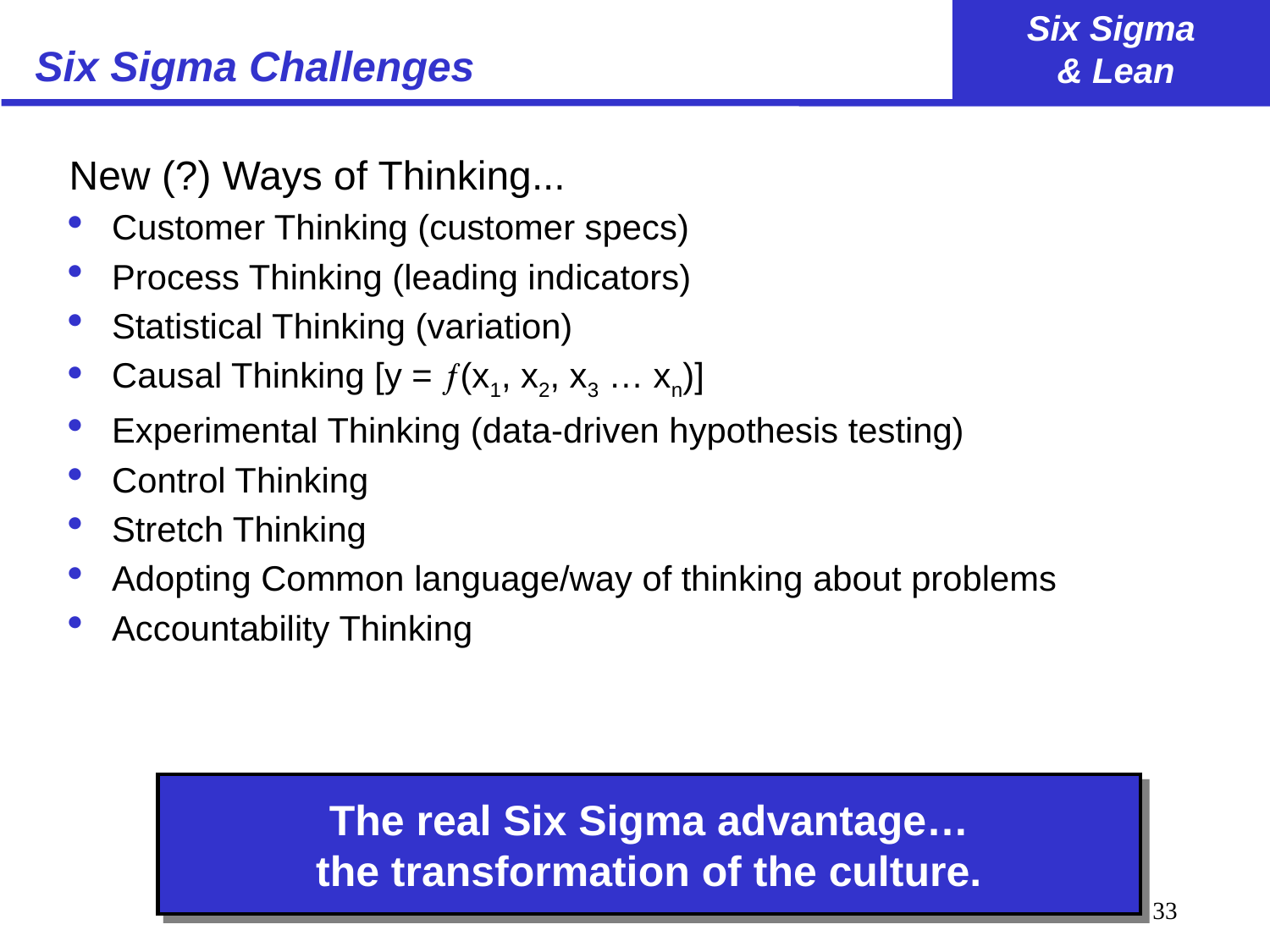

# Six Sigma Challenges
New (?) Ways of Thinking...
Customer Thinking (customer specs)
Process Thinking (leading indicators)
Statistical Thinking (variation)
Causal Thinking [y = ƒ(x1, x2, x3 … xn)]
Experimental Thinking (data-driven hypothesis testing)
Control Thinking
Stretch Thinking
Adopting Common language/way of thinking about problems
Accountability Thinking
The real Six Sigma advantage…
the transformation of the culture.
33